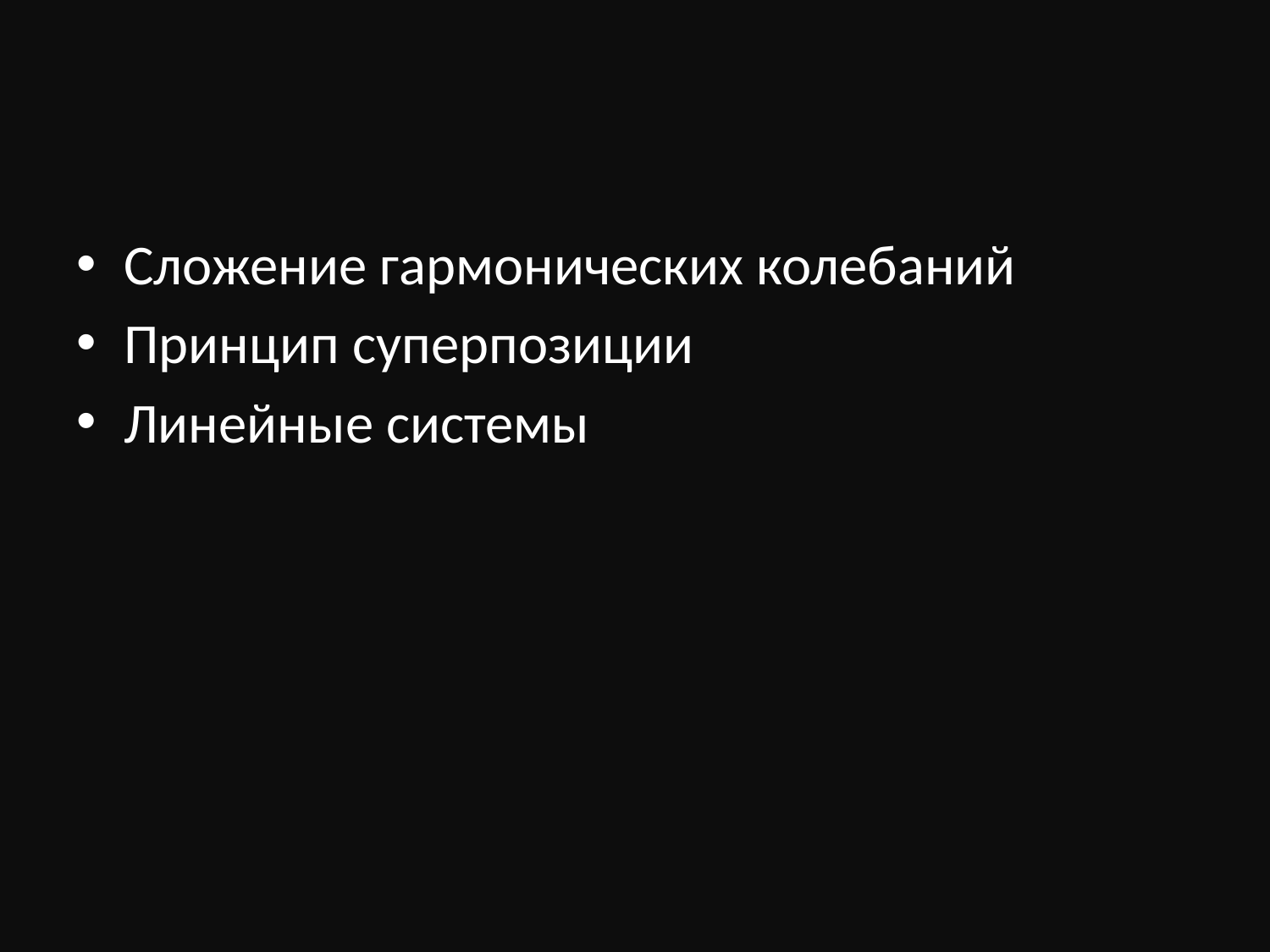

#
Сложение гармонических колебаний
Принцип суперпозиции
Линейные системы